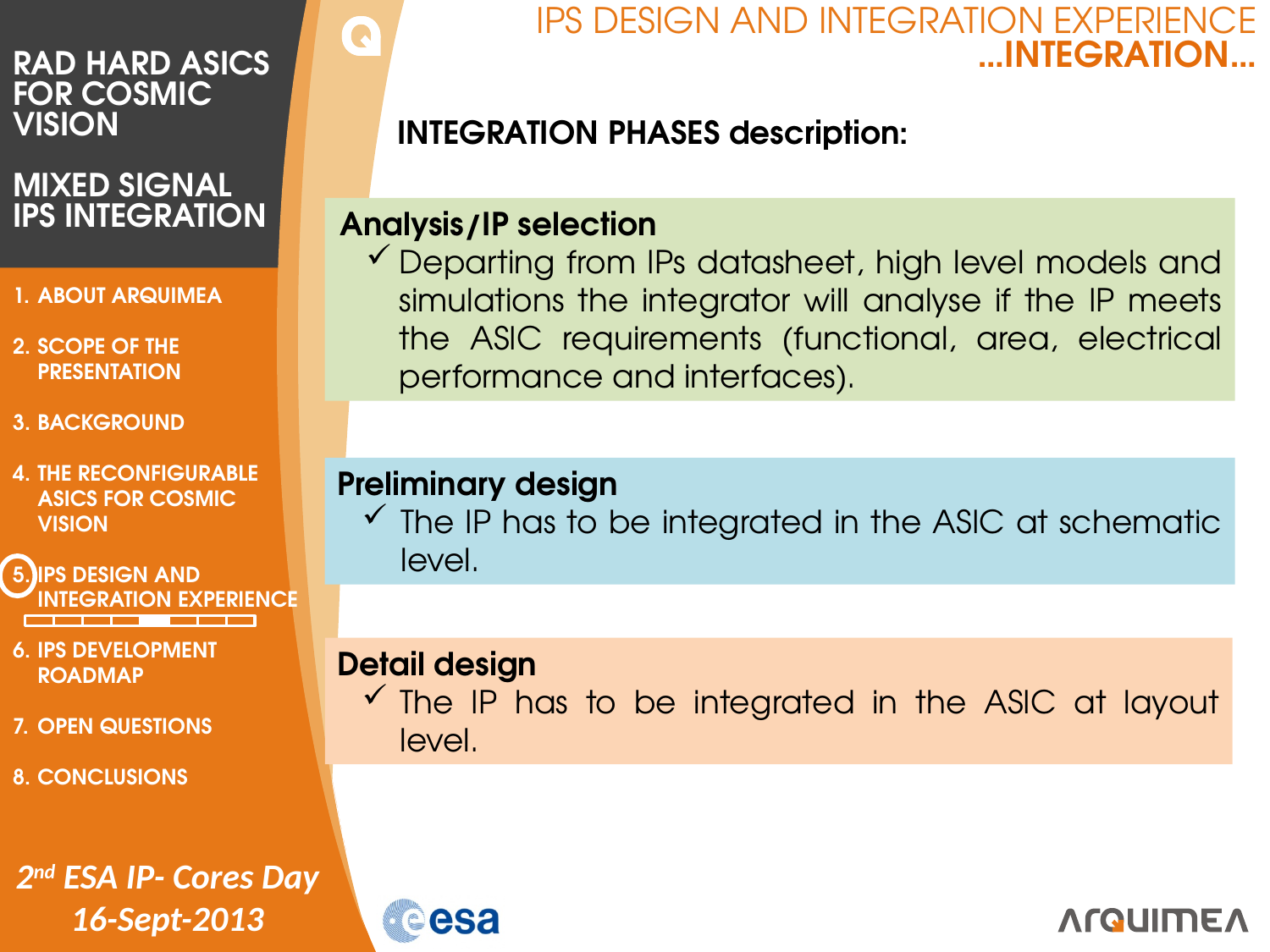

# IPS DESIGN AND INTEGRATION EXPERIENCE …INTEGRATION…
INTEGRATION PHASES description:

Analysis/IP selection
Departing from IPs datasheet, high level models and simulations the integrator will analyse if the IP meets the ASIC requirements (functional, area, electrical performance and interfaces).
Preliminary design
The IP has to be integrated in the ASIC at schematic level.

Detail design
The IP has to be integrated in the ASIC at layout level.